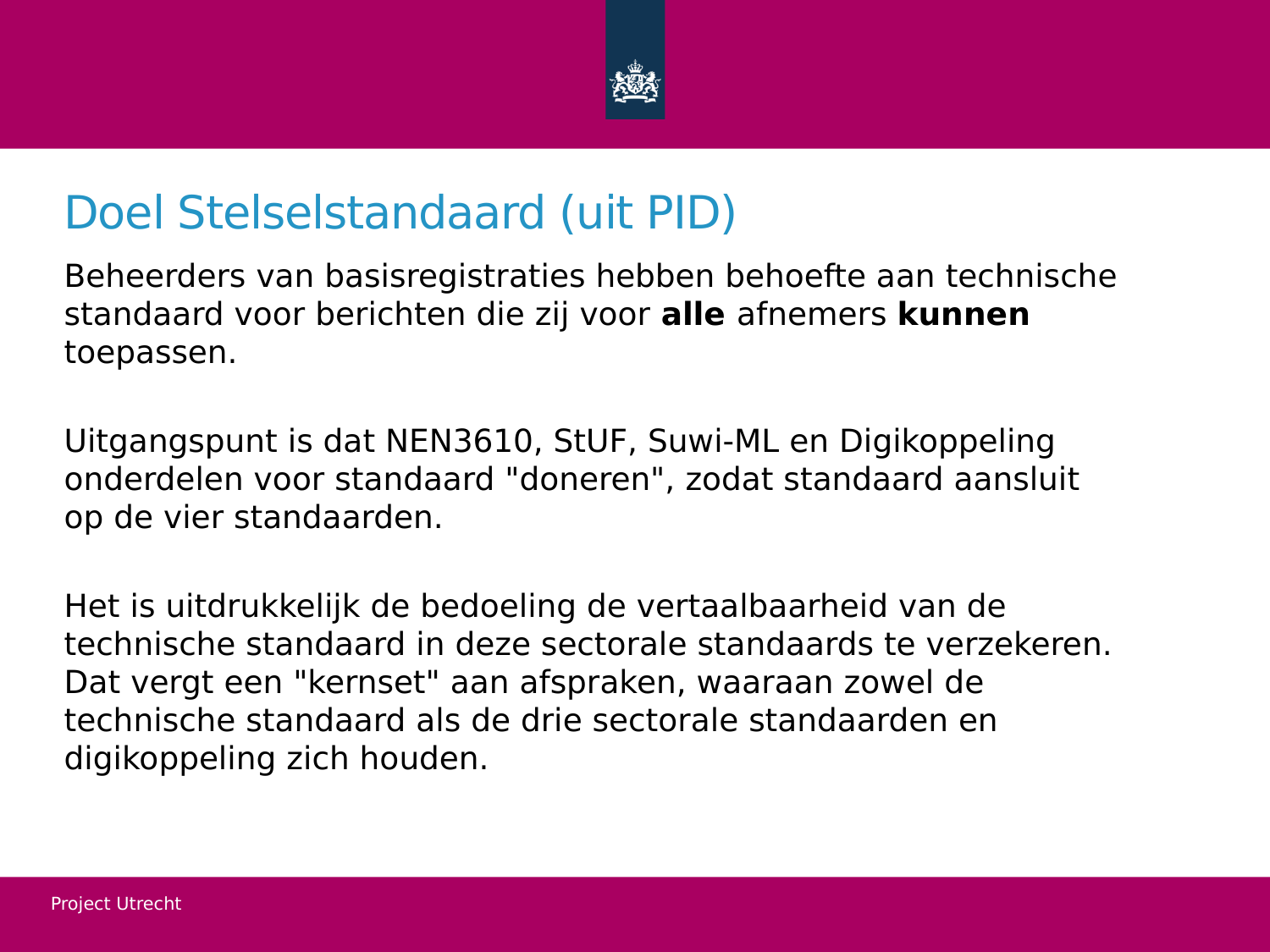

# Doel Stelselstandaard (uit PID)
Beheerders van basisregistraties hebben behoefte aan technische standaard voor berichten die zij voor alle afnemers kunnen toepassen.

Uitgangspunt is dat NEN3610, StUF, Suwi-ML en Digikoppeling onderdelen voor standaard "doneren", zodat standaard aansluit op de vier standaarden.

Het is uitdrukkelijk de bedoeling de vertaalbaarheid van de technische standaard in deze sectorale standaards te verzekeren. Dat vergt een "kernset" aan afspraken, waaraan zowel de technische standaard als de drie sectorale standaarden en digikoppeling zich houden.
6